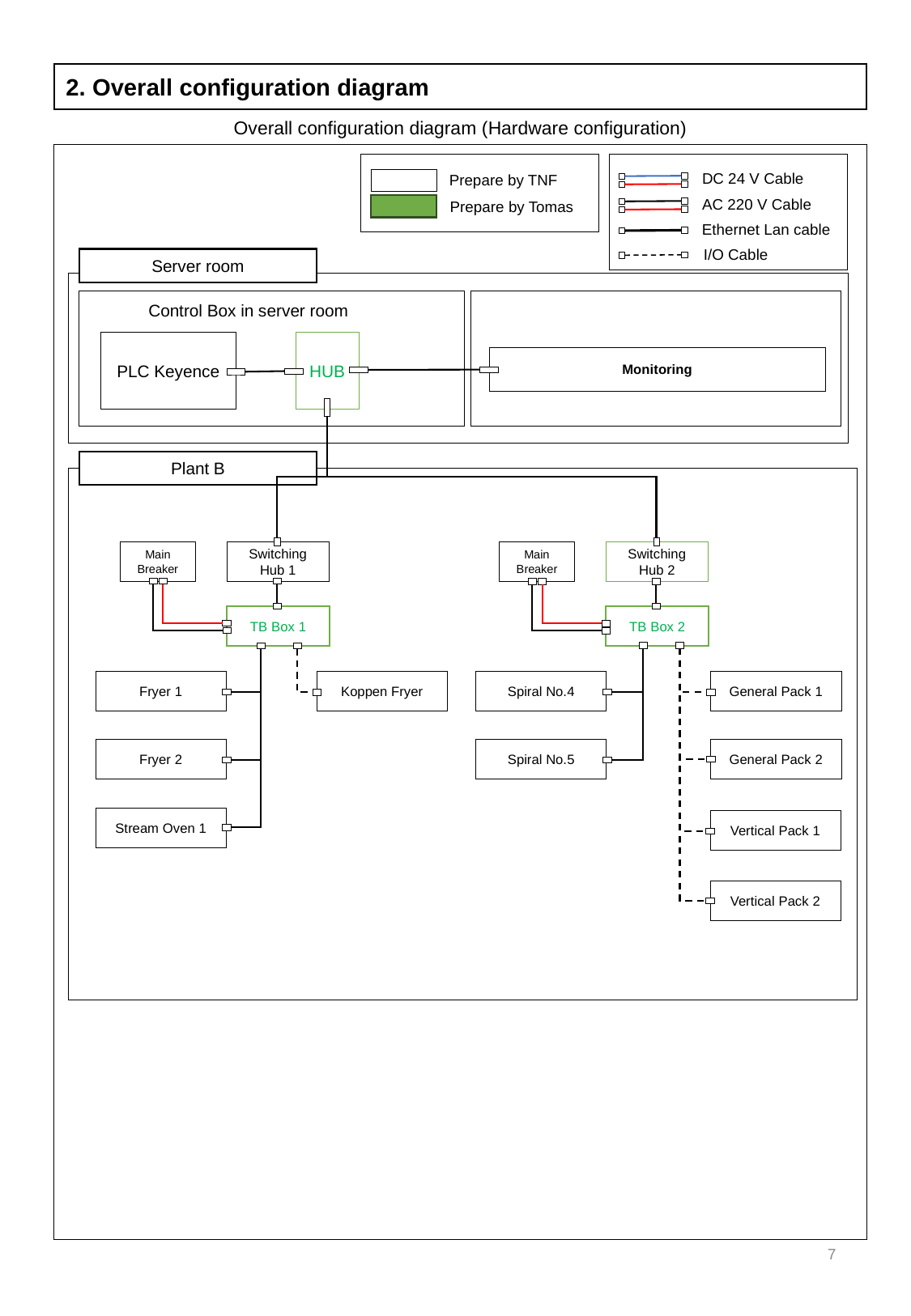

2. Overall configuration diagram
Overall configuration diagram (Hardware configuration)

DC 24 V Cable
Prepare by TNF

AC 220 V Cable
Prepare by Tomas

Ethernet Lan cable

I/O Cable
Server room

Control Box in server room
PLC Keyence
HUB
Monitoring

Plant B

Main Breaker
Main Breaker
Switching
Hub 1
Switching
Hub 2

TB Box 1
TB Box 2

Fryer 1
Koppen Fryer
Spiral No.4
General Pack 1

General Pack 2
Fryer 2
Spiral No.5

Stream Oven 1
Vertical Pack 1

Vertical Pack 2

7